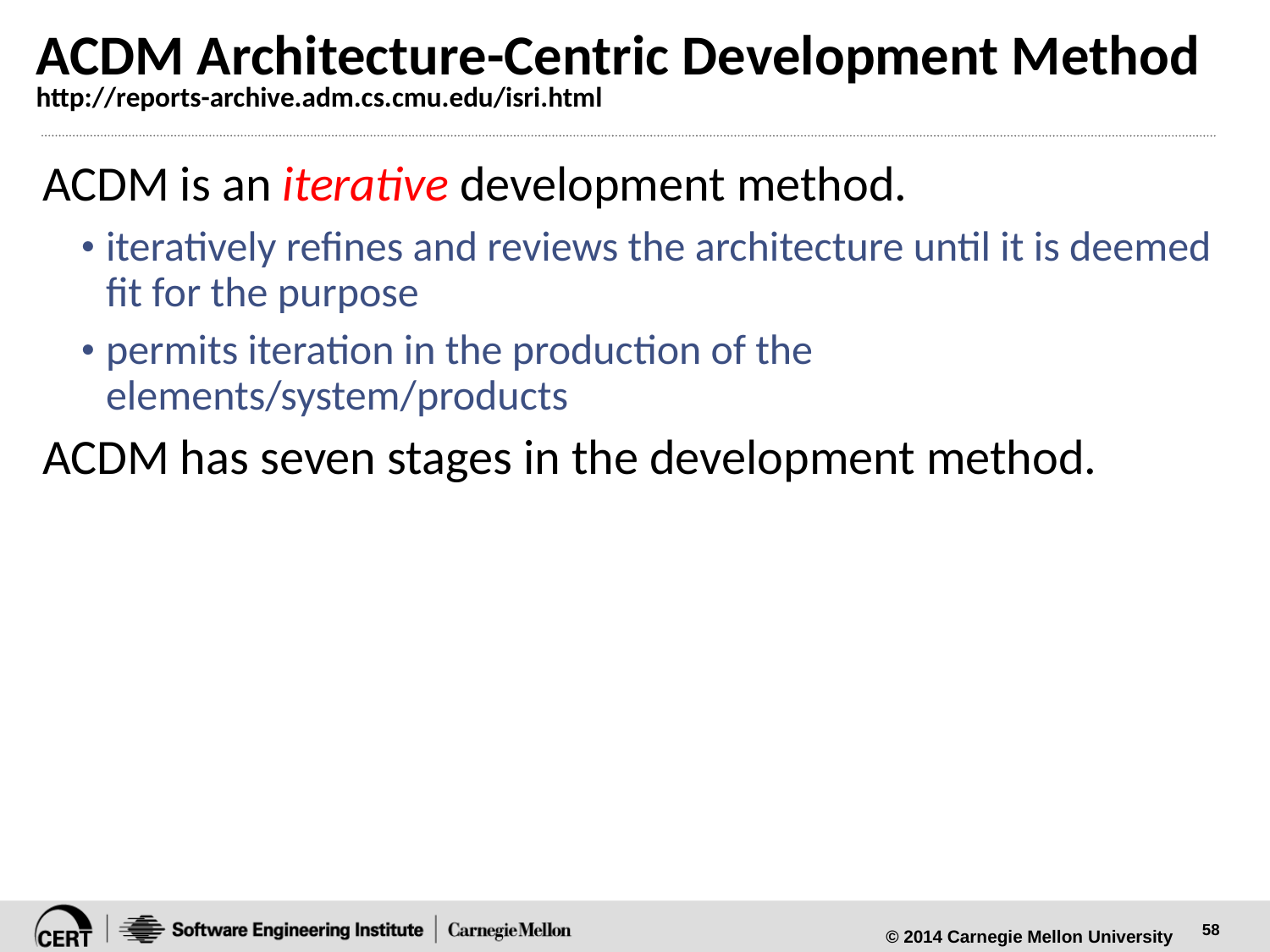

# ACDM Architecture-Centric Development Method http://reports-archive.adm.cs.cmu.edu/isri.html
ACDM is an iterative development method.
iteratively refines and reviews the architecture until it is deemed fit for the purpose
permits iteration in the production of the elements/system/products
ACDM has seven stages in the development method.